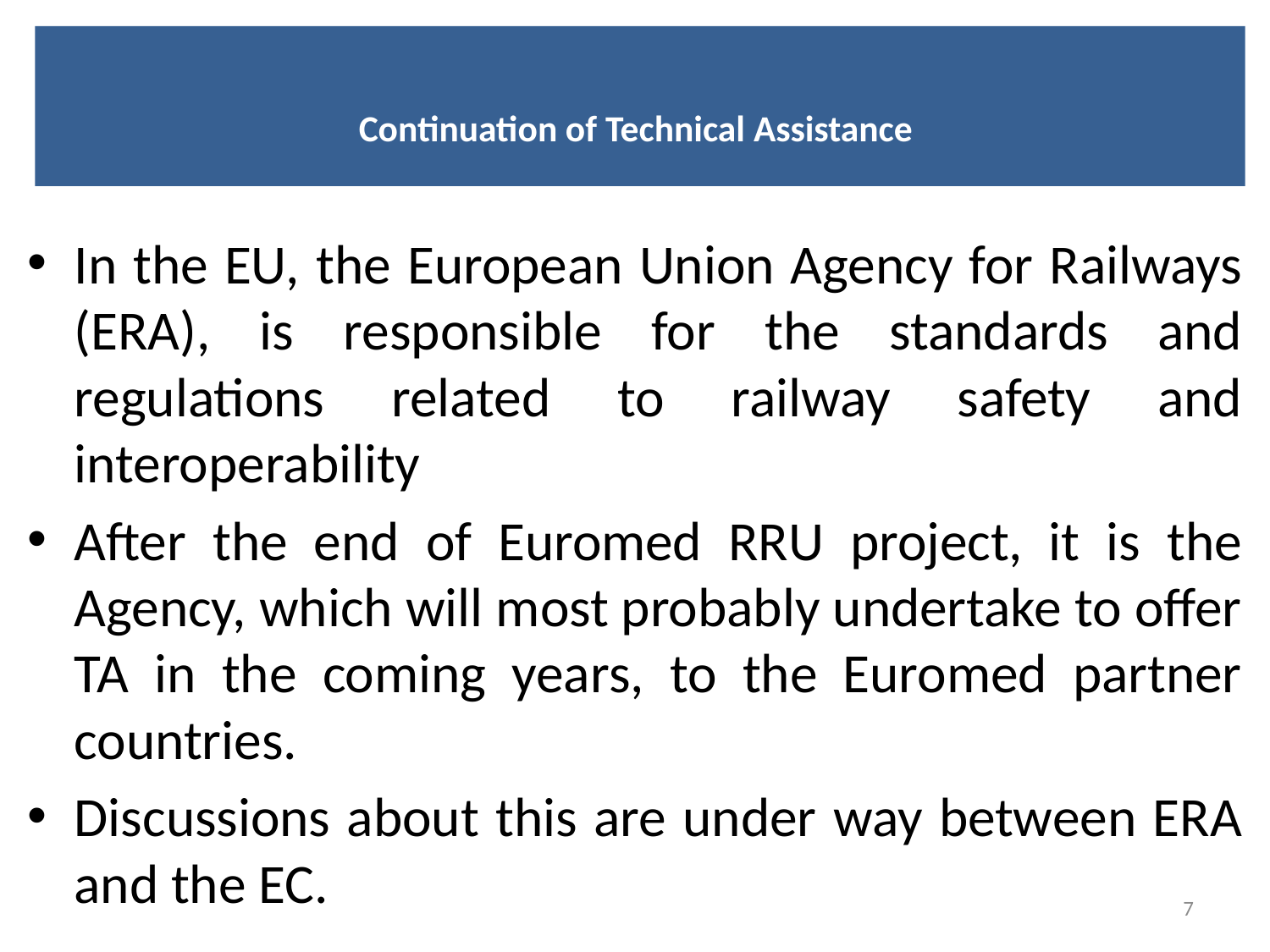

Continuation of Technical Assistance

In the EU, the European Union Agency for Railways (ERA), is responsible for the standards and regulations related to railway safety and interoperability
After the end of Euromed RRU project, it is the Agency, which will most probably undertake to offer TA in the coming years, to the Euromed partner countries.
Discussions about this are under way between ERA and the EC.

7